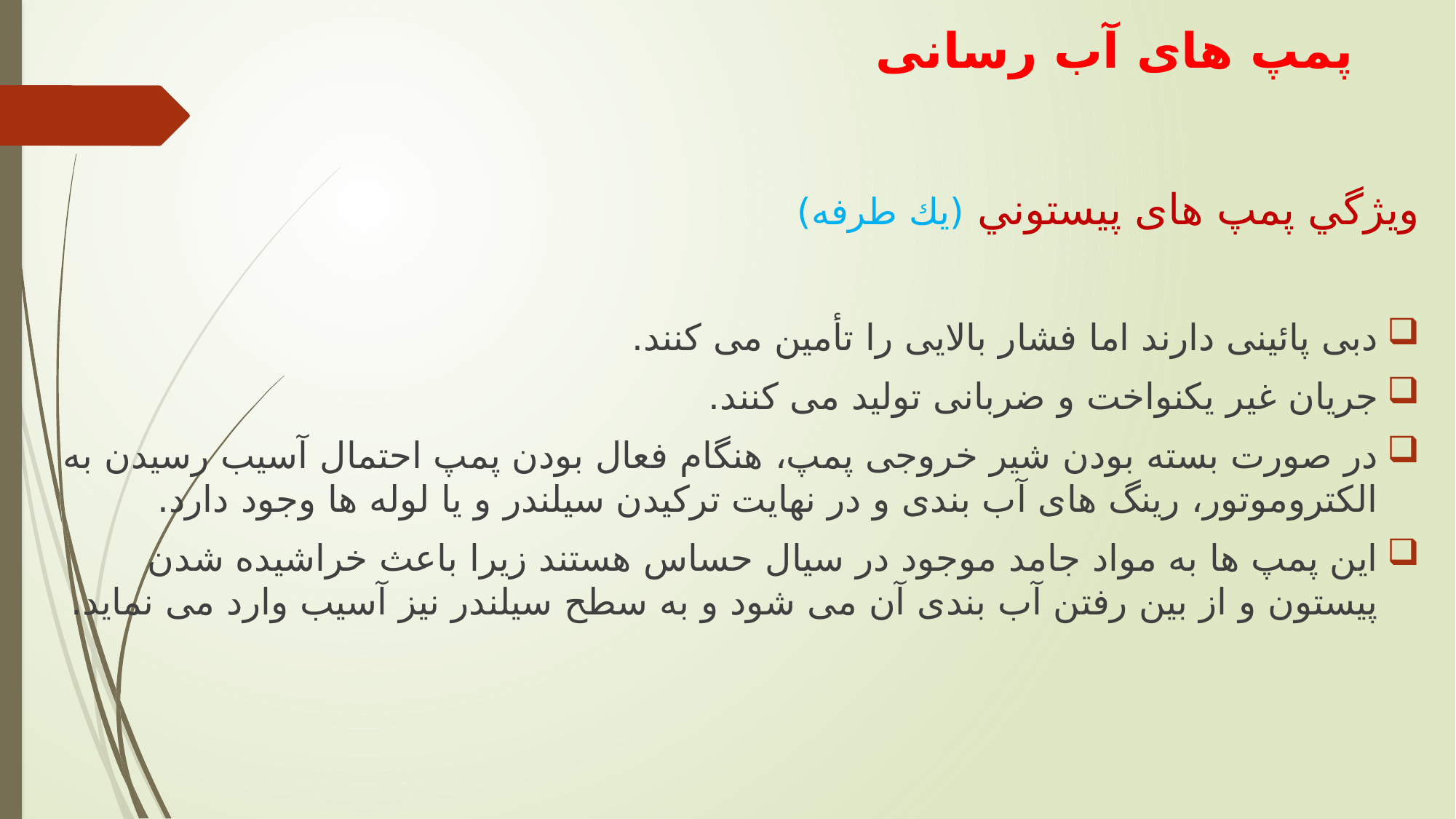

# پمپ های آب رسانی
ویژگي پمپ های پيستوني (یك طرفه)

دبی پائینی دارند اما فشار بالایی را تأمین می کنند.
جریان غیر یکنواخت و ضربانی تولید می کنند.
در صورت بسته بودن شیر خروجی پمپ، هنگام فعال بودن پمپ احتمال آسیب رسیدن به الکتروموتور، رینگ های آب بندی و در نهایت ترکیدن سیلندر و یا لوله ها وجود دارد.
این پمپ ها به مواد جامد موجود در سیال حساس هستند زیرا باعث خراشیده شدن پیستون و از بین رفتن آب بندی آن می شود و به سطح سیلندر نیز آسیب وارد می نماید.